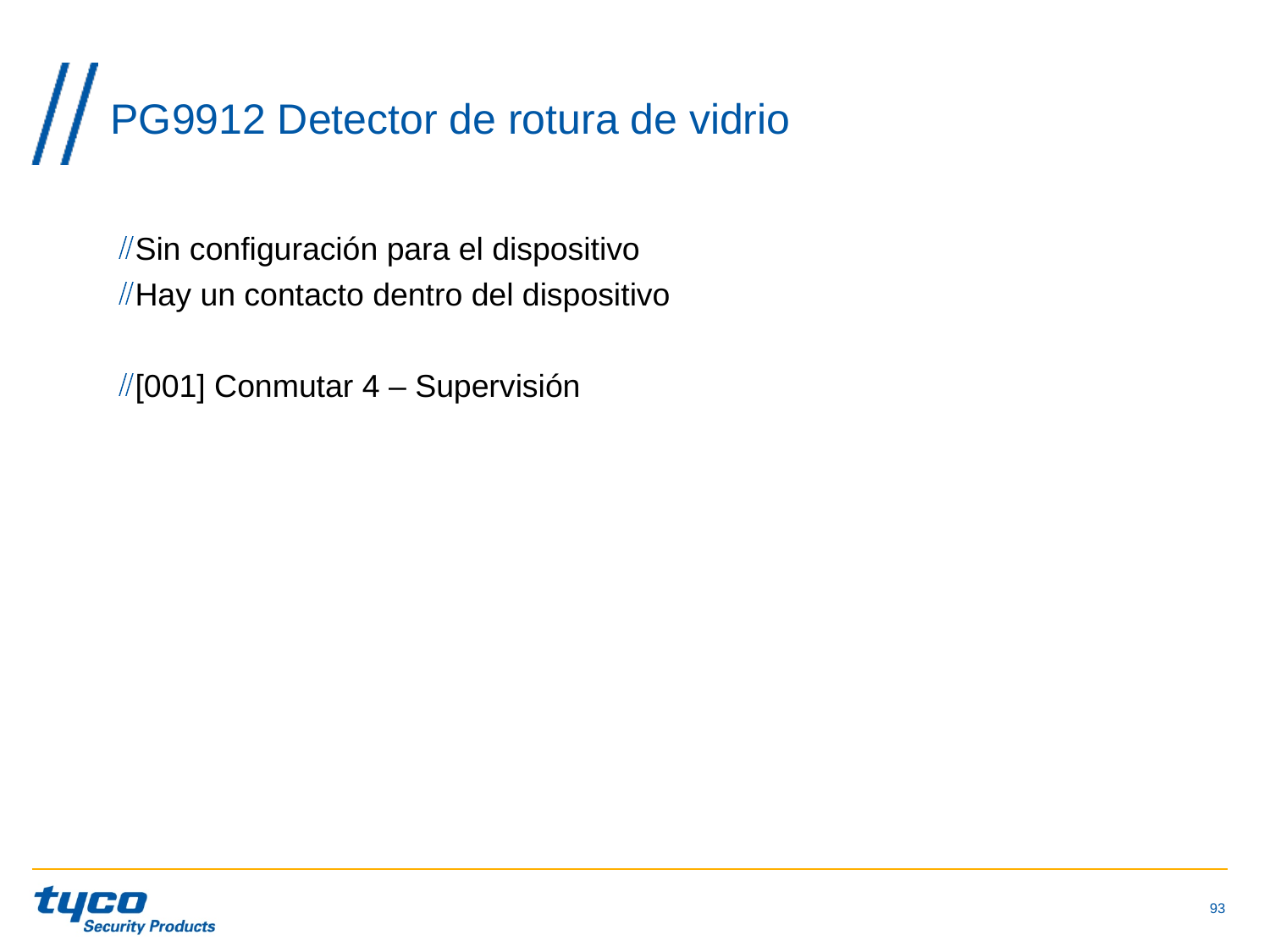

# PG9912 Detector de rotura de vidrio
Sin configuración para el dispositivo
Hay un contacto dentro del dispositivo

[001] Conmutar 4 – Supervisión

93